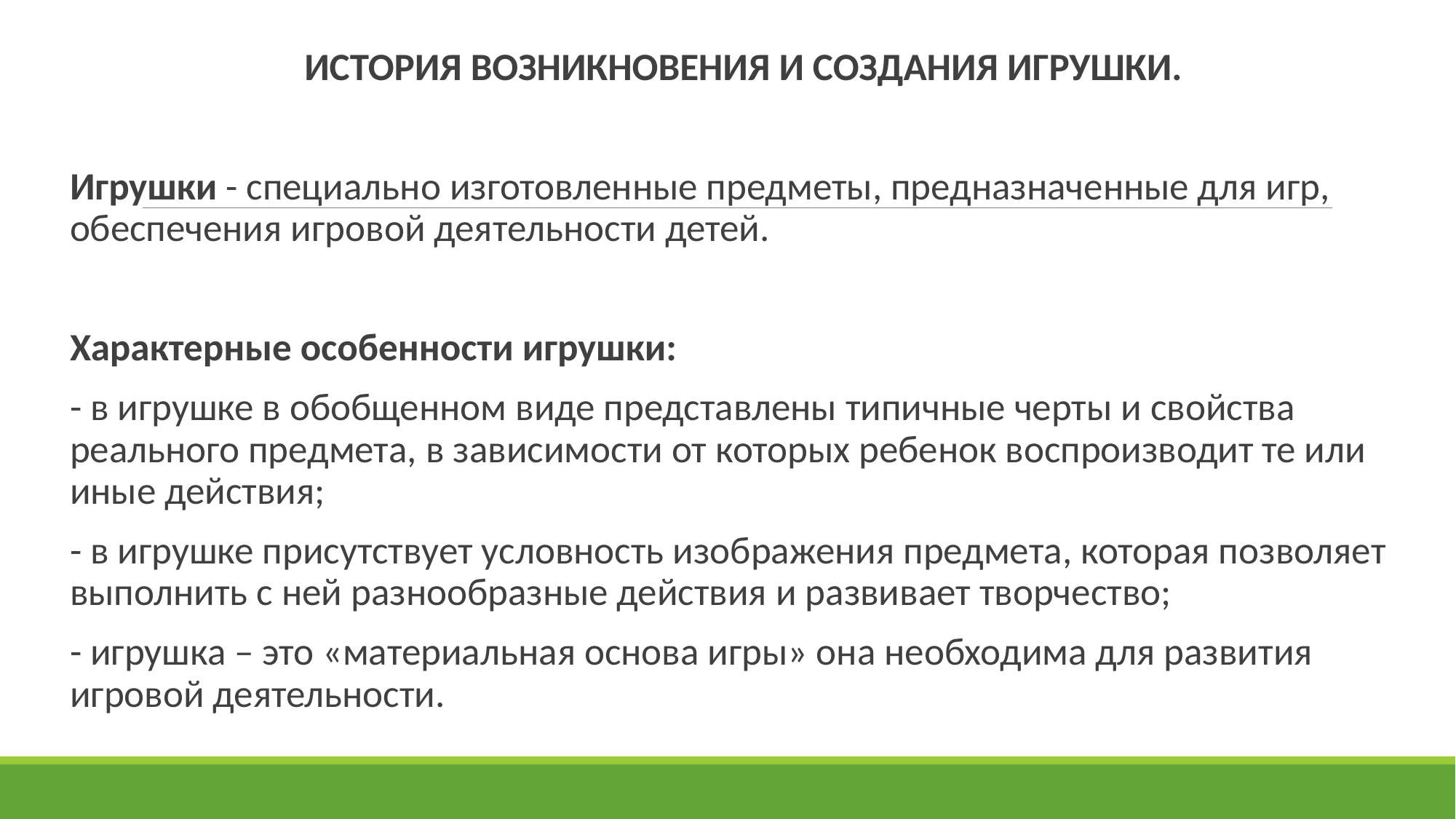

ИСТОРИЯ ВОЗНИКНОВЕНИЯ И СОЗДАНИЯ ИГРУШКИ.

Игрушки - специально изготовленные предметы, пред­назначенные для игр, обеспечения игровой деятельности детей.

Характерные особенности игрушки:
- в игрушке в обобщенном виде представлены типичные черты и свойства реального предмета, в зависимости от которых ребенок воспроизводит те или иные действия;
- в игрушке присутствует условность изображения предмета, которая позволяет выполнить с ней разнообразные действия и развивает творчество;
- игрушка – это «материальная основа игры» она необходима для развития игровой деятельности.